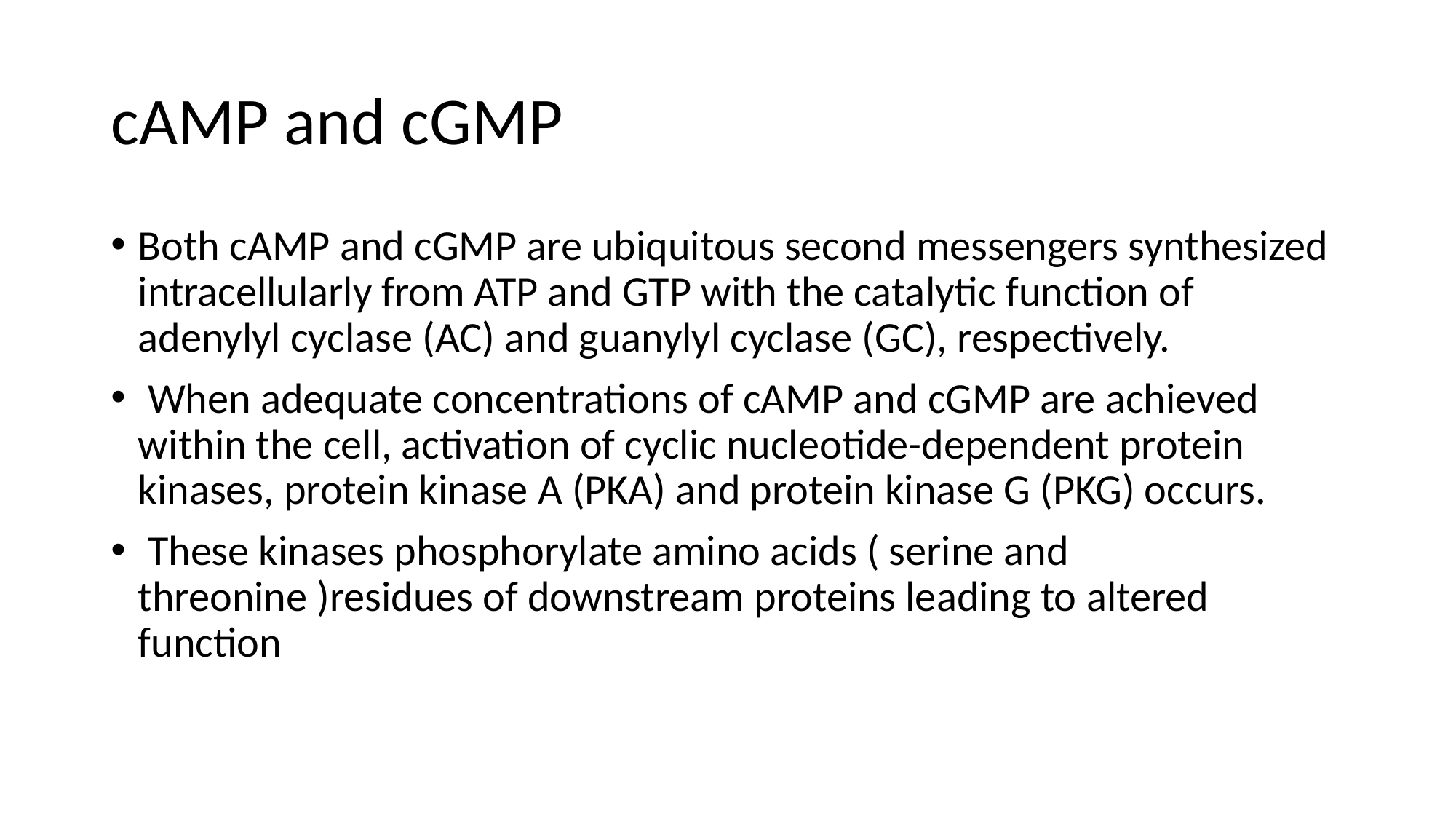

# cAMP and cGMP
Both cAMP and cGMP are ubiquitous second messengers synthesized intracellularly from ATP and GTP with the catalytic function of adenylyl cyclase (AC) and guanylyl cyclase (GC), respectively.
 When adequate concentrations of cAMP and cGMP are achieved within the cell, activation of cyclic nucleotide-dependent protein kinases, protein kinase A (PKA) and protein kinase G (PKG) occurs.
 These kinases phosphorylate amino acids ( serine and threonine )residues of downstream proteins leading to altered function